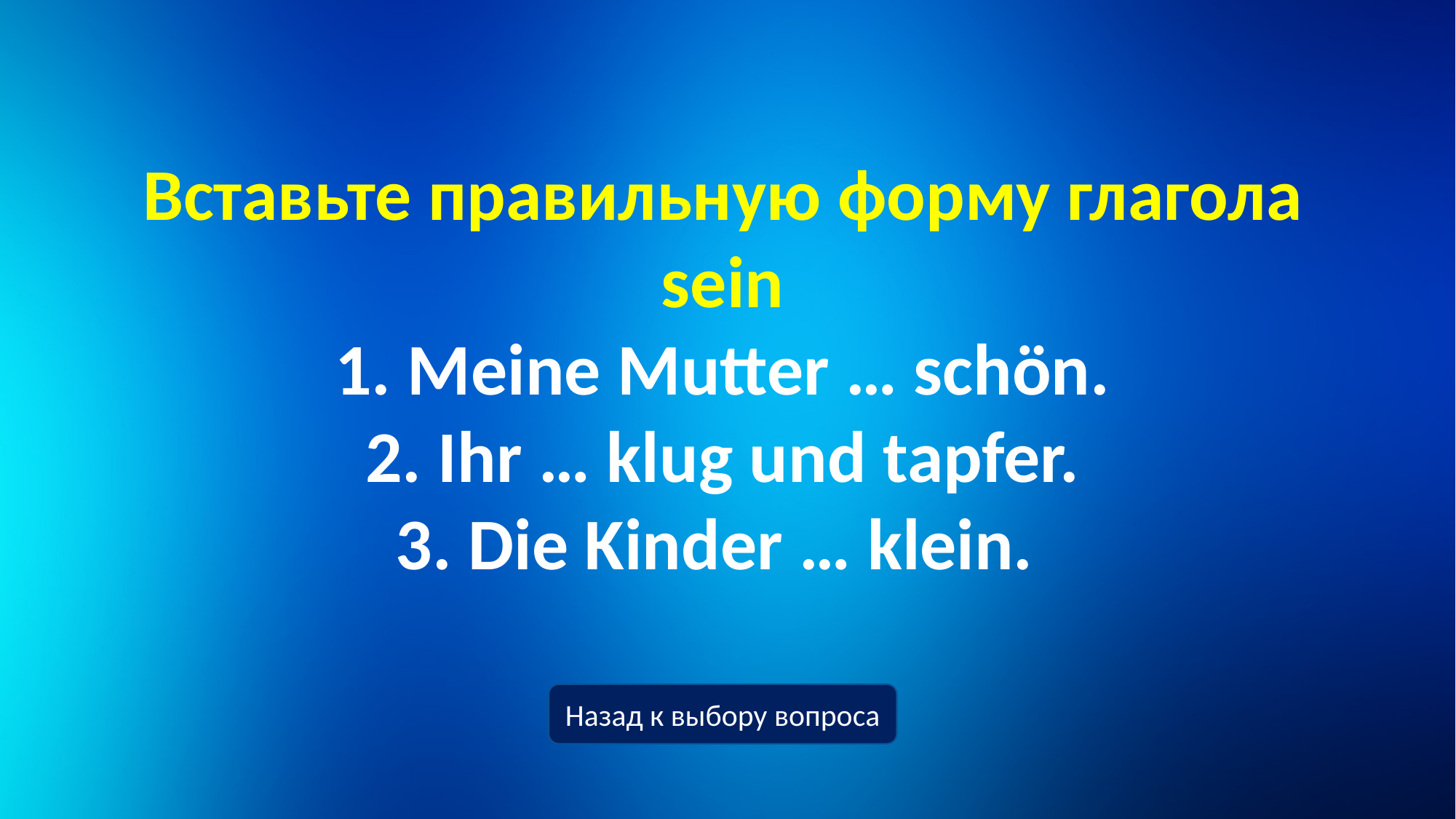

# Вставьте правильную форму глагола sein 1. Meine Mutter … schön. 2. Ihr … klug und tapfer. 3. Die Kinder … klein.
Назад к выбору вопроса